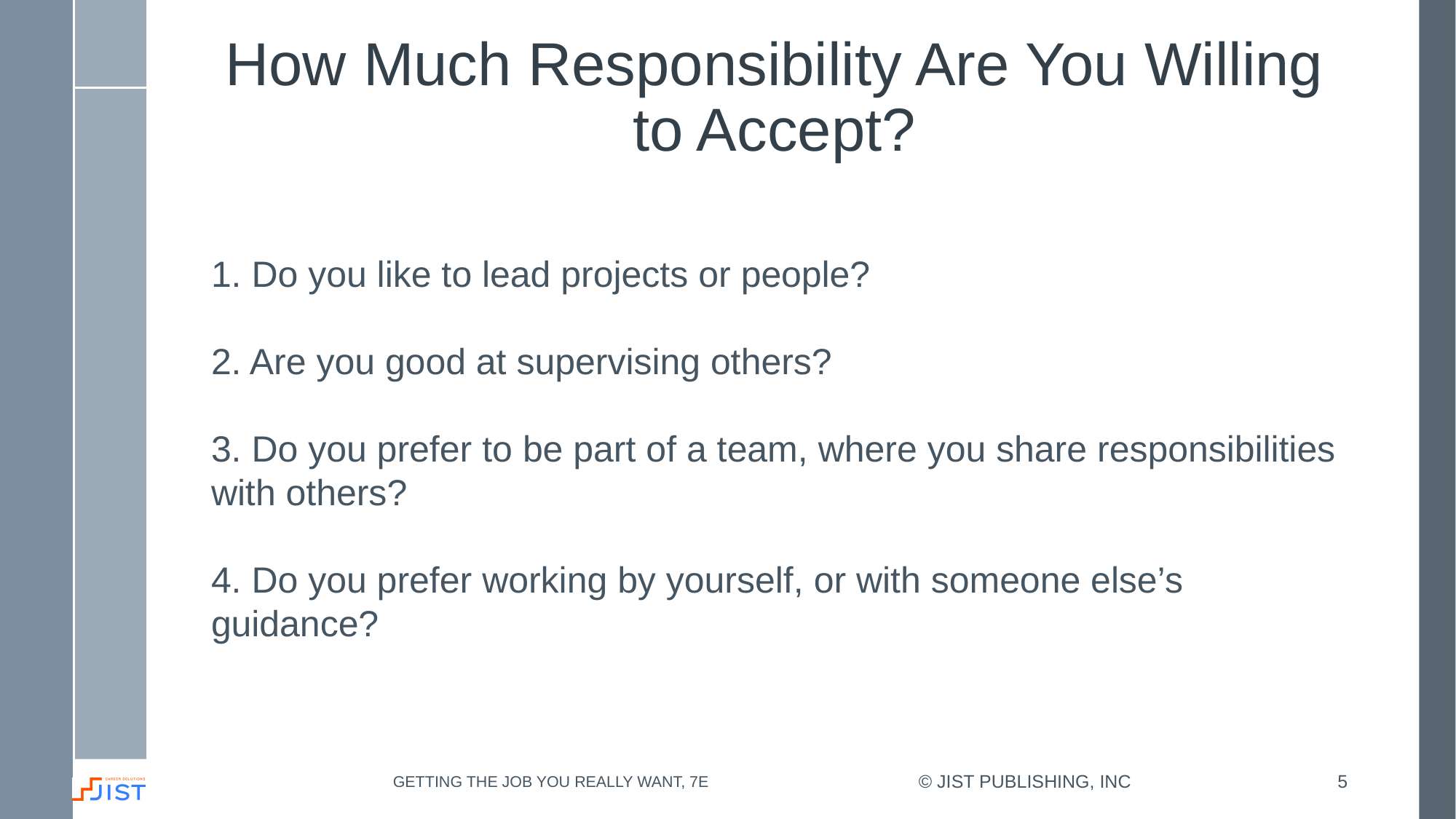

# How Much Responsibility Are You Willing to Accept?
1. Do you like to lead projects or people?
2. Are you good at supervising others?
3. Do you prefer to be part of a team, where you share responsibilities with others?
4. Do you prefer working by yourself, or with someone else’s guidance?
Getting the job you really want, 7e
© JIST Publishing, Inc
5